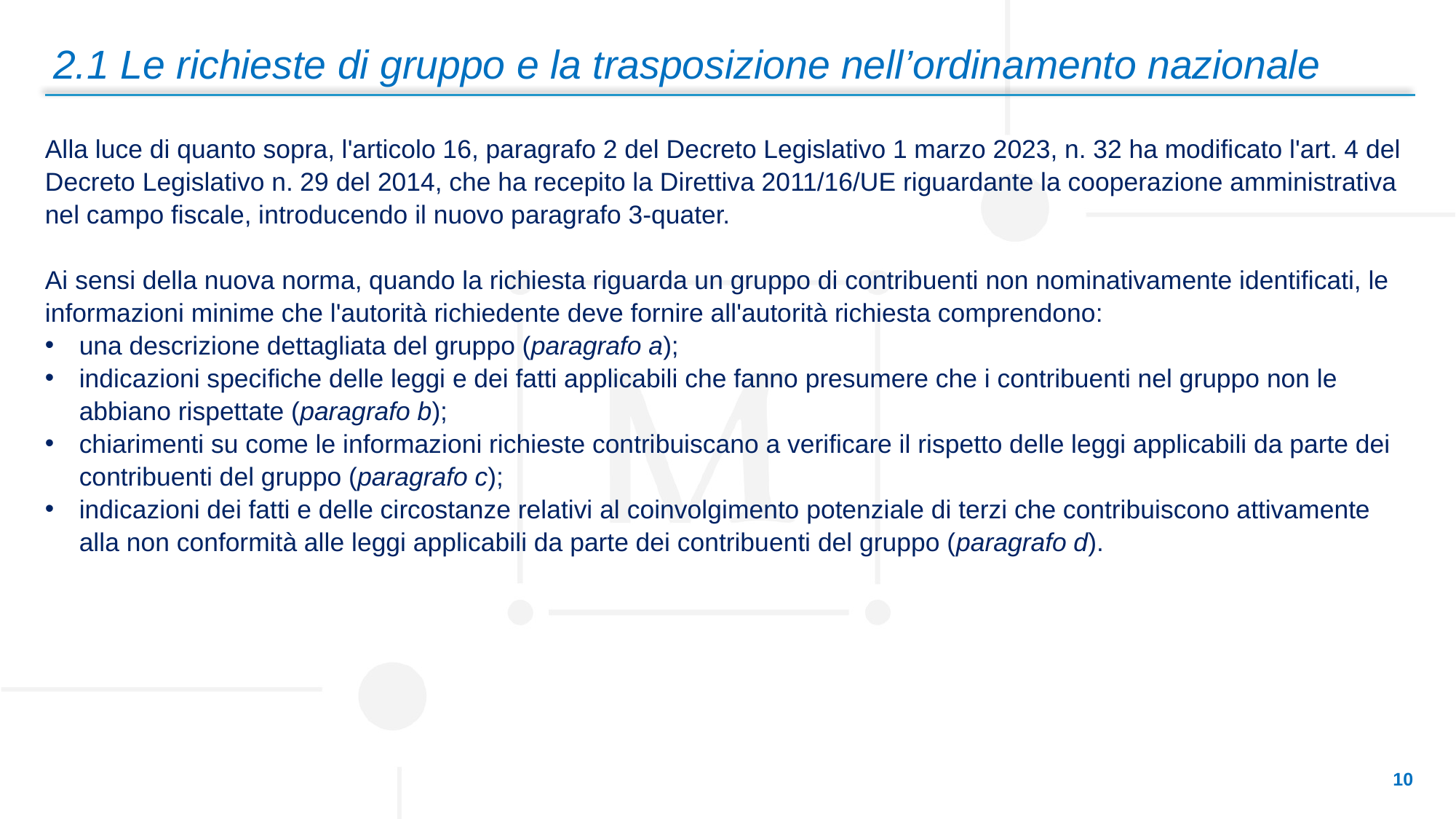

2.1 Le richieste di gruppo e la trasposizione nell’ordinamento nazionale

Alla luce di quanto sopra, l'articolo 16, paragrafo 2 del Decreto Legislativo 1 marzo 2023, n. 32 ha modificato l'art. 4 del Decreto Legislativo n. 29 del 2014, che ha recepito la Direttiva 2011/16/UE riguardante la cooperazione amministrativa nel campo fiscale, introducendo il nuovo paragrafo 3-quater.

Ai sensi della nuova norma, quando la richiesta riguarda un gruppo di contribuenti non nominativamente identificati, le informazioni minime che l'autorità richiedente deve fornire all'autorità richiesta comprendono:
una descrizione dettagliata del gruppo (paragrafo a);
indicazioni specifiche delle leggi e dei fatti applicabili che fanno presumere che i contribuenti nel gruppo non le abbiano rispettate (paragrafo b);
chiarimenti su come le informazioni richieste contribuiscano a verificare il rispetto delle leggi applicabili da parte dei contribuenti del gruppo (paragrafo c);
indicazioni dei fatti e delle circostanze relativi al coinvolgimento potenziale di terzi che contribuiscono attivamente alla non conformità alle leggi applicabili da parte dei contribuenti del gruppo (paragrafo d).

10